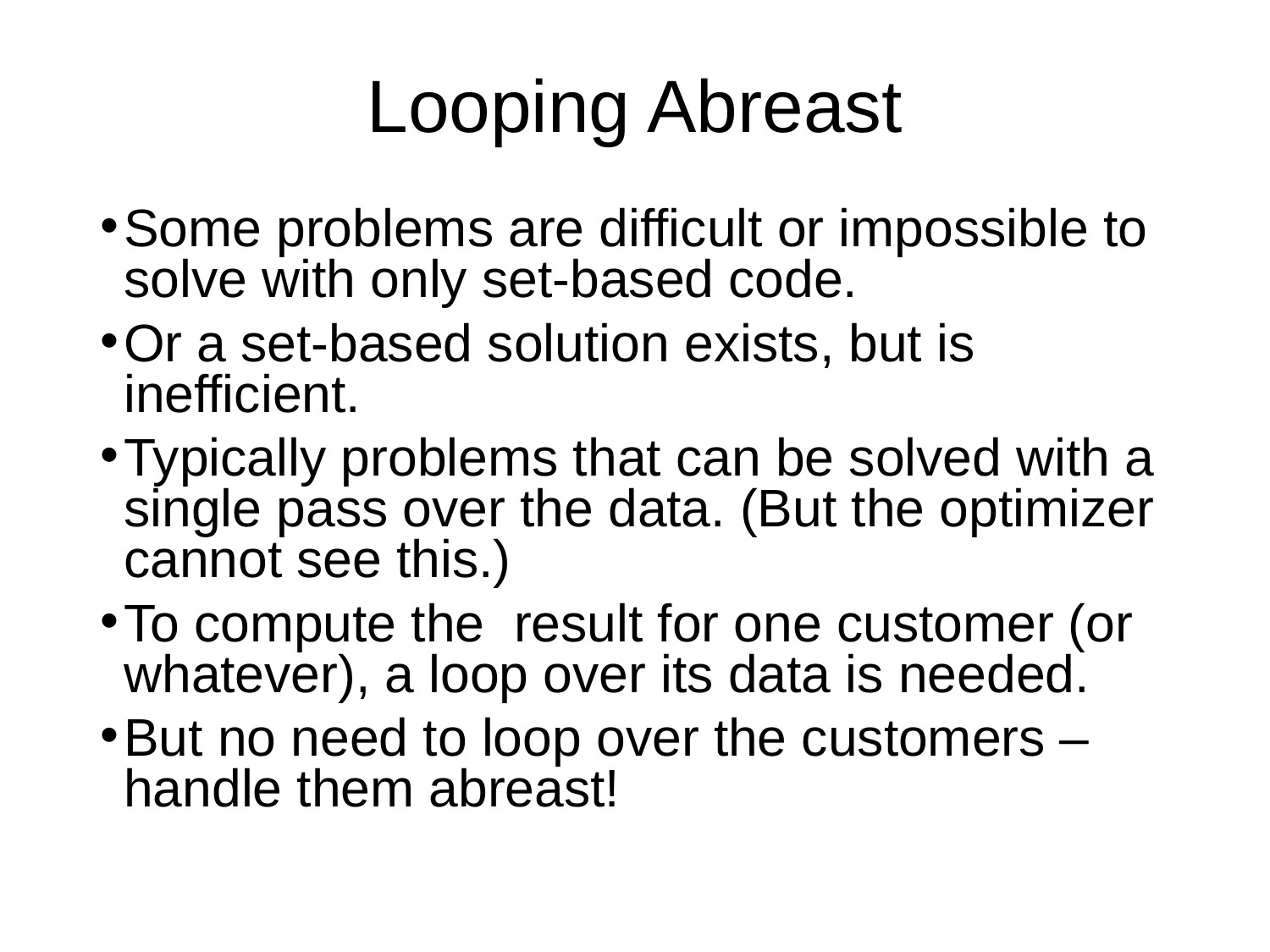

# Looping Abreast
Some problems are difficult or impossible to solve with only set-based code.
Or a set-based solution exists, but is inefficient.
Typically problems that can be solved with a single pass over the data. (But the optimizer cannot see this.)
To compute the  result for one customer (or whatever), a loop over its data is needed.
But no need to loop over the customers – handle them abreast!
© 2019 Erland Sommarskog